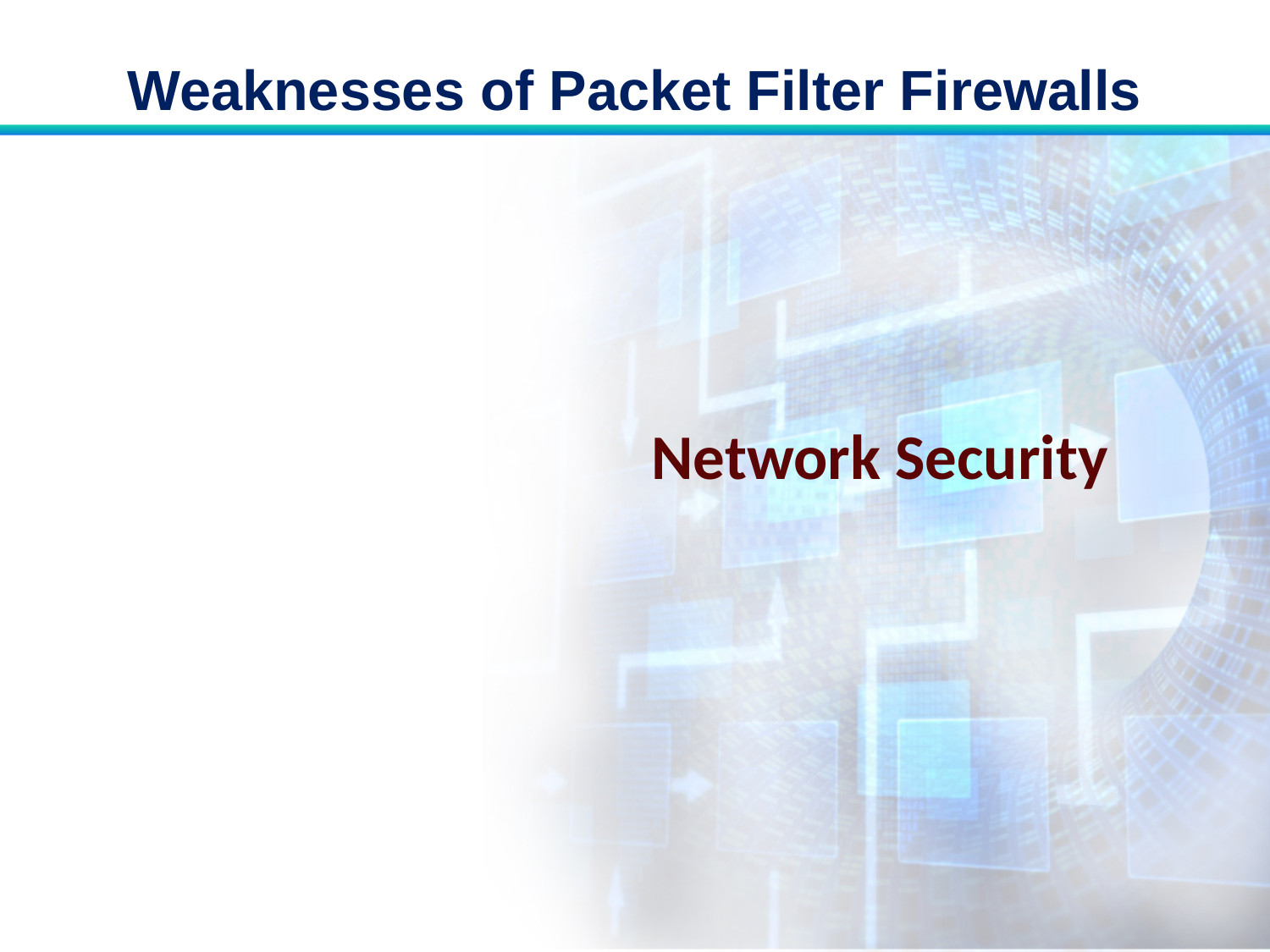

# Weaknesses of Packet Filter Firewalls
Network Security